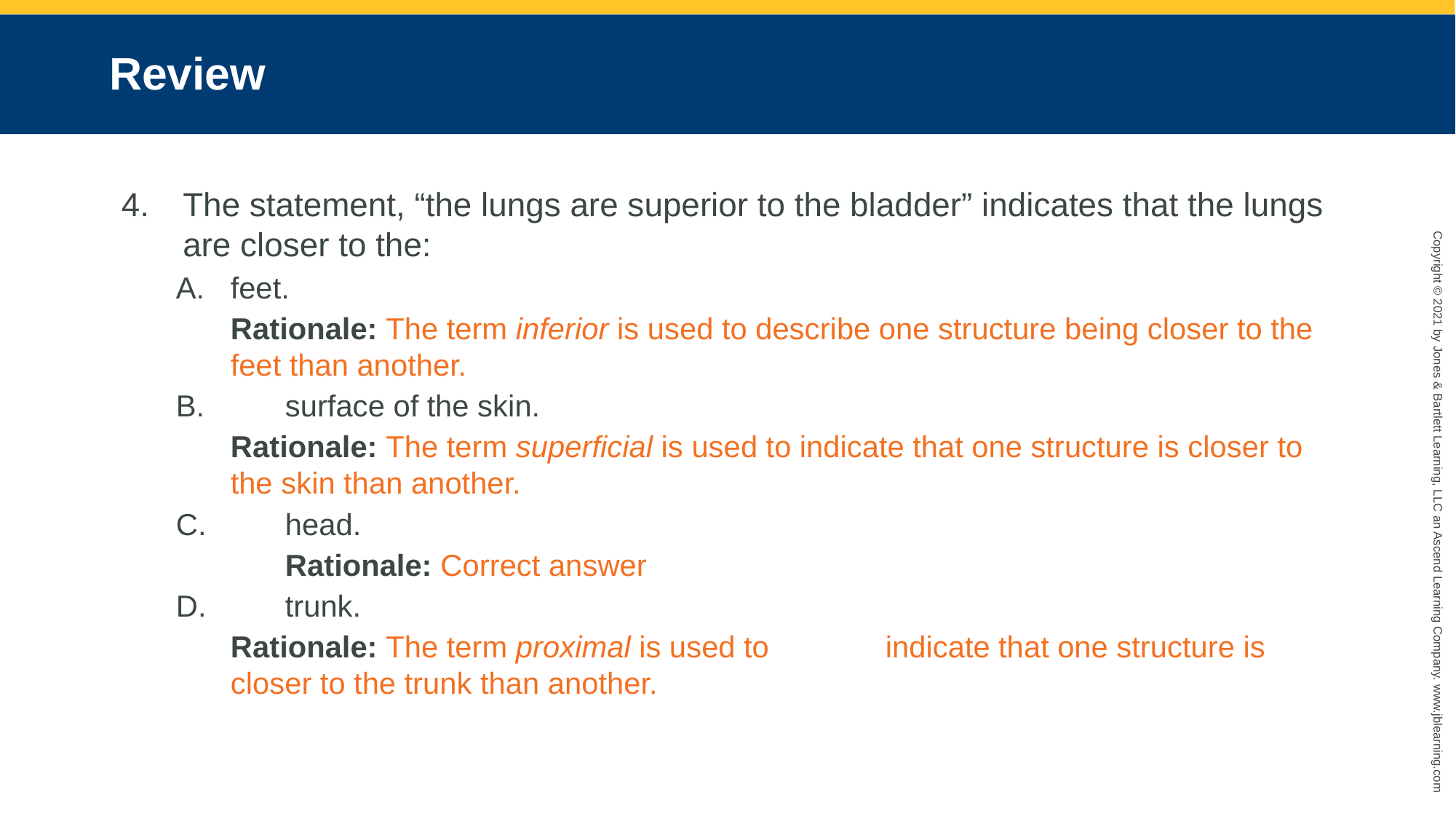

# Review
The statement, “the lungs are superior to the bladder” indicates that the lungs are closer to the:
feet.
	Rationale: The term inferior is used to describe one structure being closer to the feet than another.
B.	surface of the skin.
	Rationale: The term superficial is used to indicate that one structure is closer to the skin than another.
C.	head.
	Rationale: Correct answer
D. 	trunk.
	Rationale: The term proximal is used to 	indicate that one structure is closer to the trunk than another.